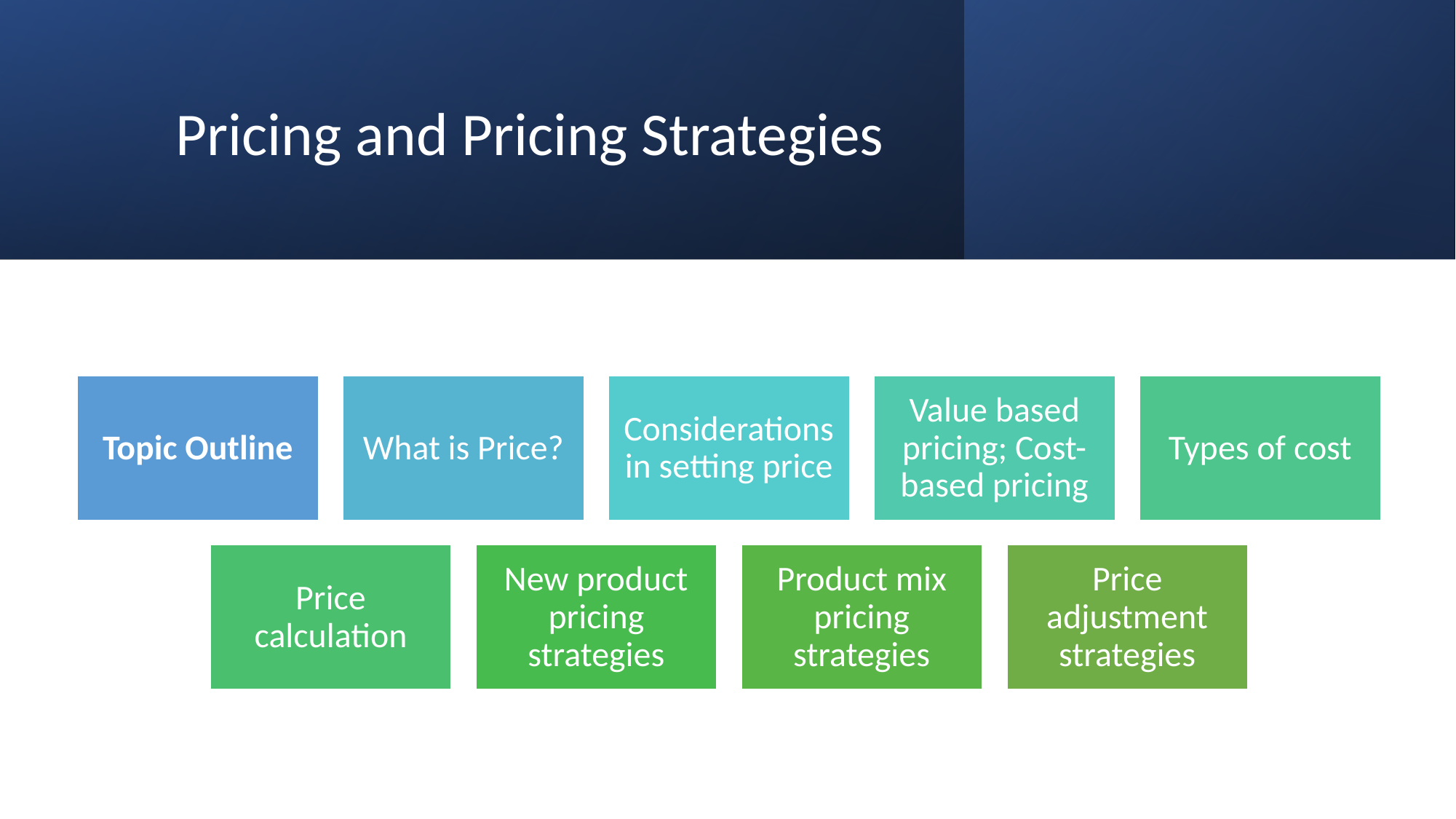

# Pricing and Pricing Strategies
Topic Outline
What is Price?
Considerations in setting price
Value based pricing; Cost-based pricing
Types of cost
Price calculation
New product pricing strategies
Product mix pricing strategies
Price adjustment strategies